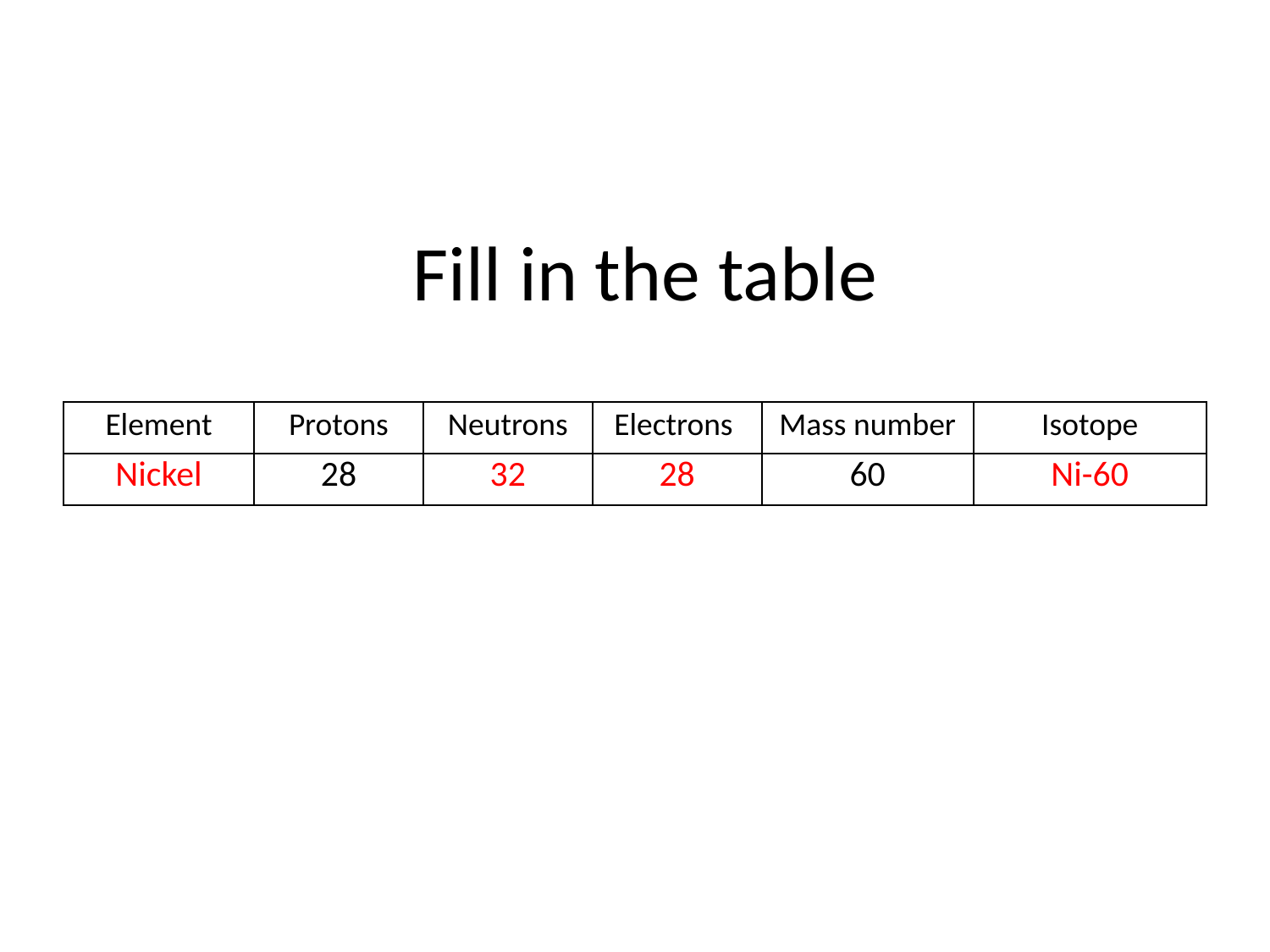

# Fill in the table
| Element | Protons | Neutrons | Electrons | Mass number | Isotope |
| --- | --- | --- | --- | --- | --- |
| Nickel | 28 | 32 | 28 | 60 | Ni-60 |